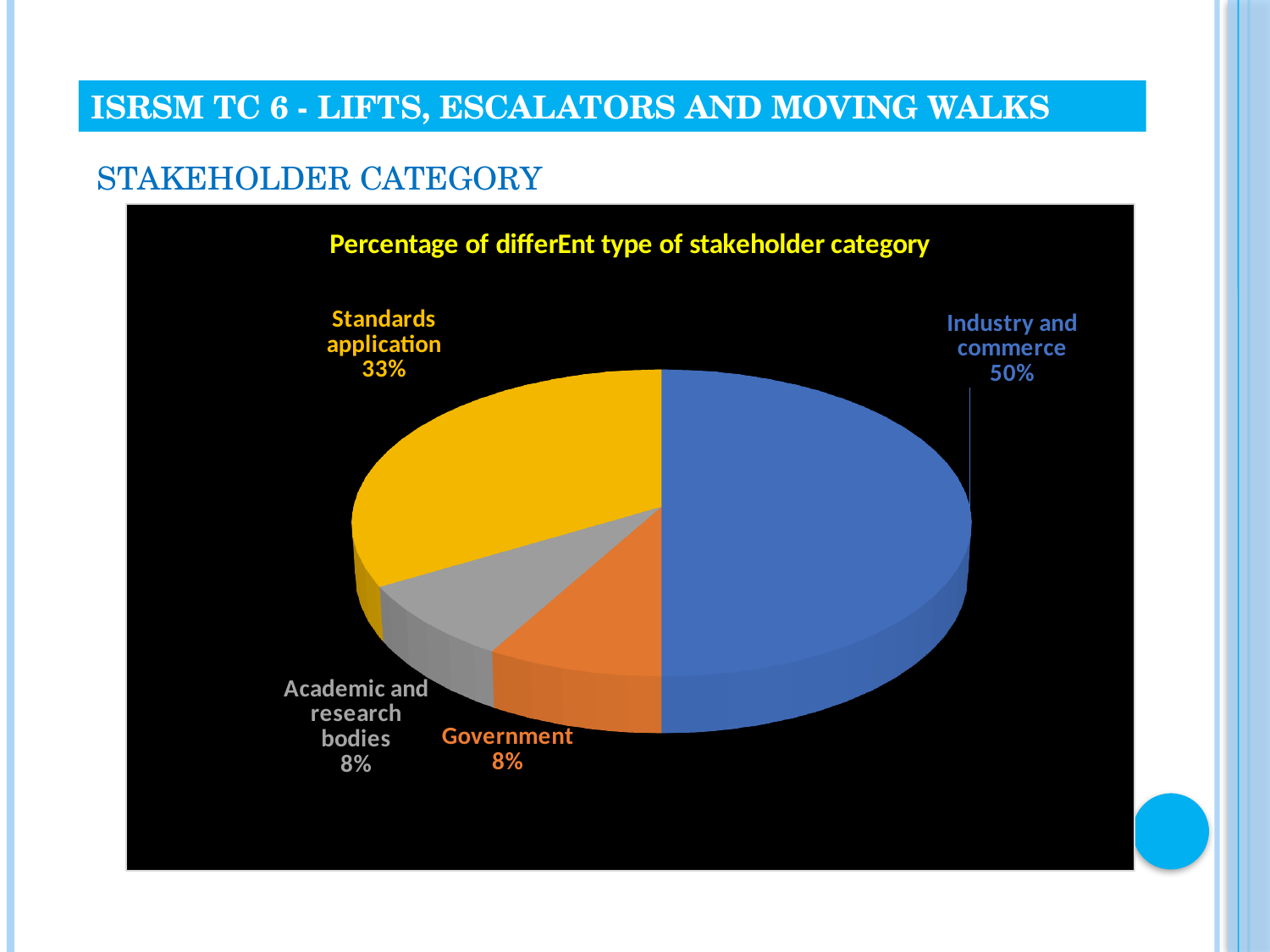

# ISRSM TC 6 - Lifts, escalators and moving walks
Stakeholder category

[unsupported chart]